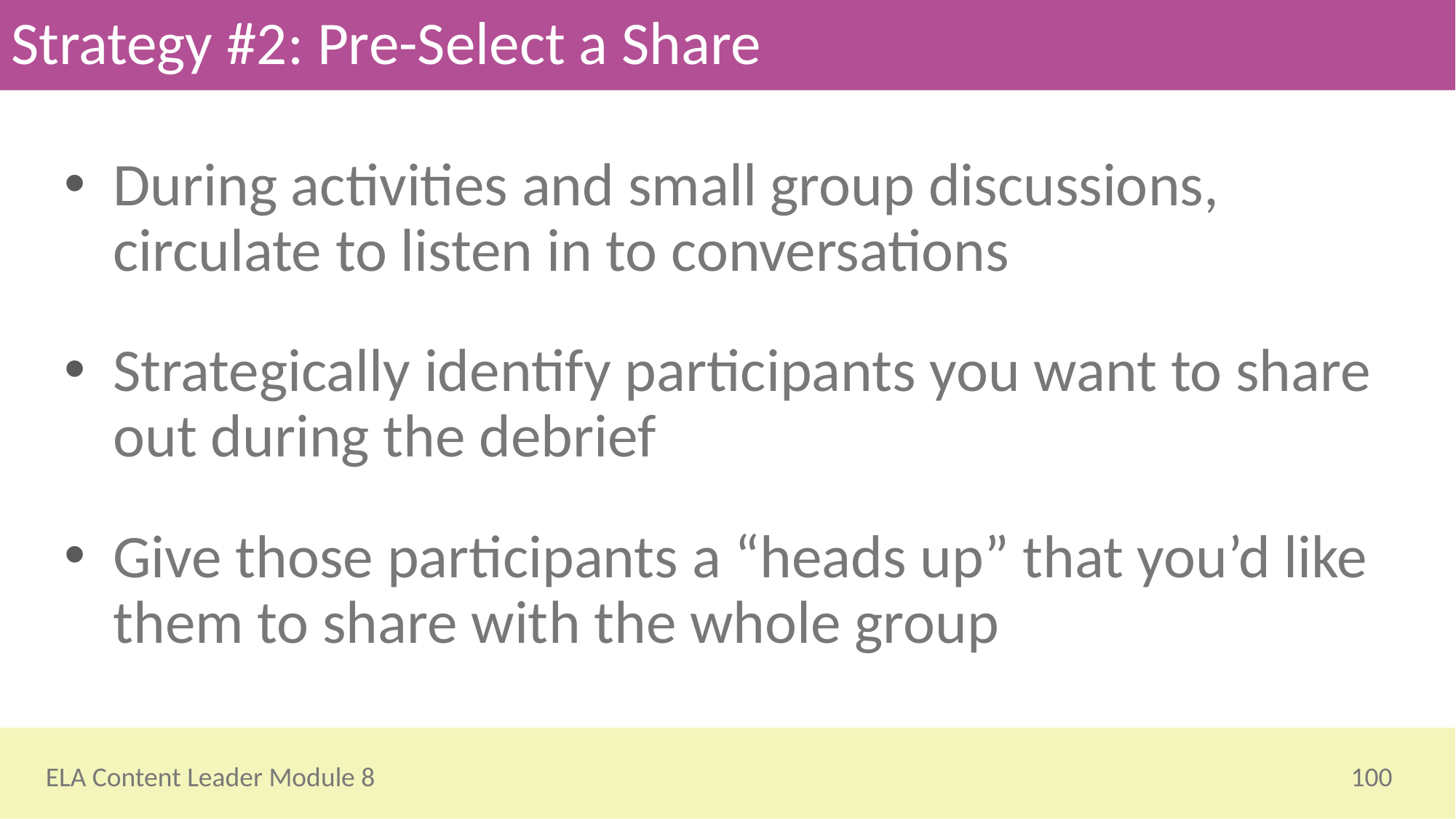

# Strategy #2: Pre-Select a Share
During activities and small group discussions, circulate to listen in to conversations

Strategically identify participants you want to share out during the debrief

Give those participants a “heads up” that you’d like them to share with the whole group
100